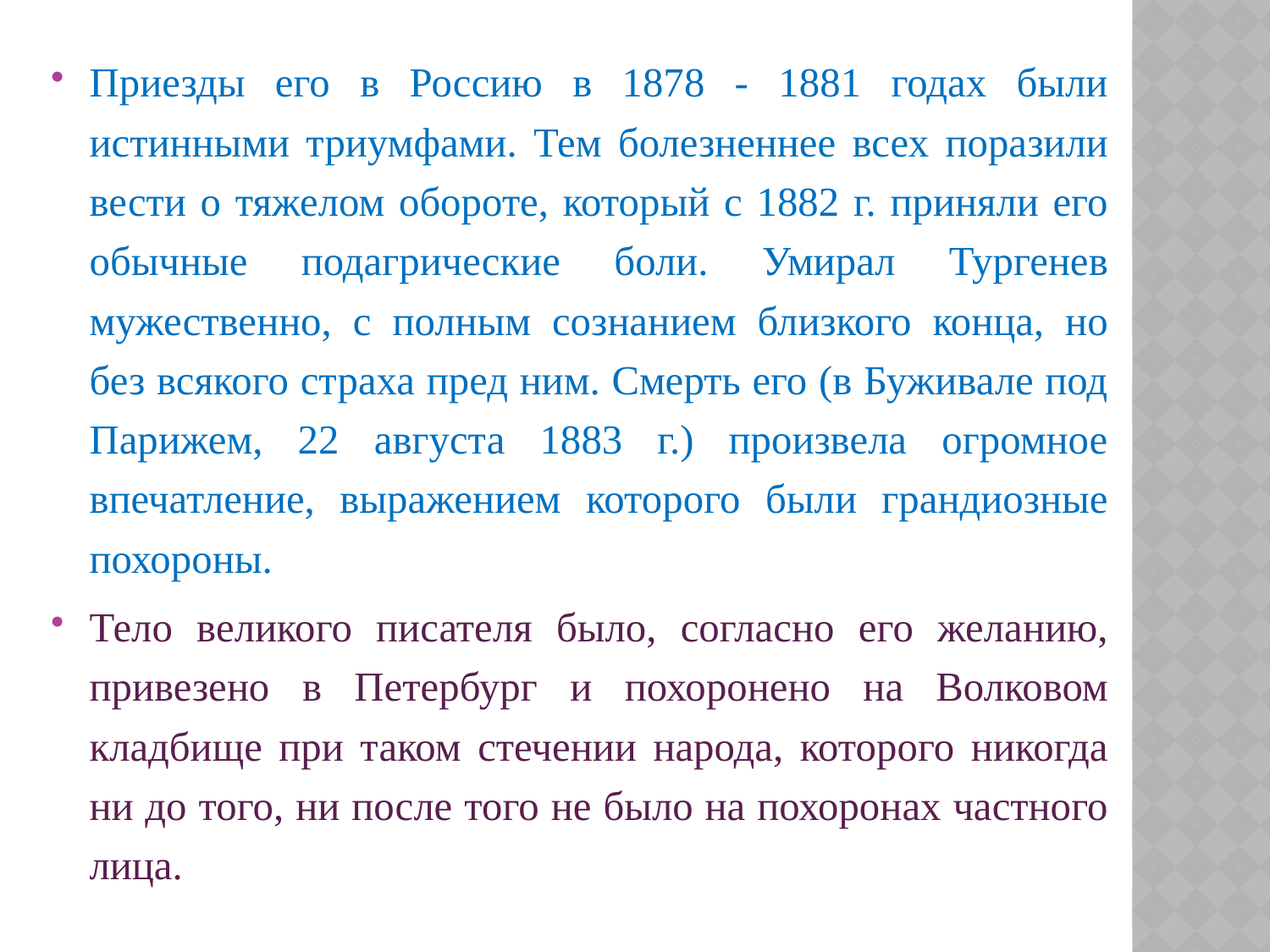

Приезды его в Россию в 1878 - 1881 годах были истинными триумфами. Тем болезненнее всех поразили вести о тяжелом обороте, который с 1882 г. приняли его обычные подагрические боли. Умирал Тургенев мужественно, с полным сознанием близкого конца, но без всякого страха пред ним. Смерть его (в Буживале под Парижем, 22 августа 1883 г.) произвела огромное впечатление, выражением которого были грандиозные похороны.
Тело великого писателя было, согласно его желанию, привезено в Петербург и похоронено на Волковом кладбище при таком стечении народа, которого никогда ни до того, ни после того не было на похоронах частного лица.